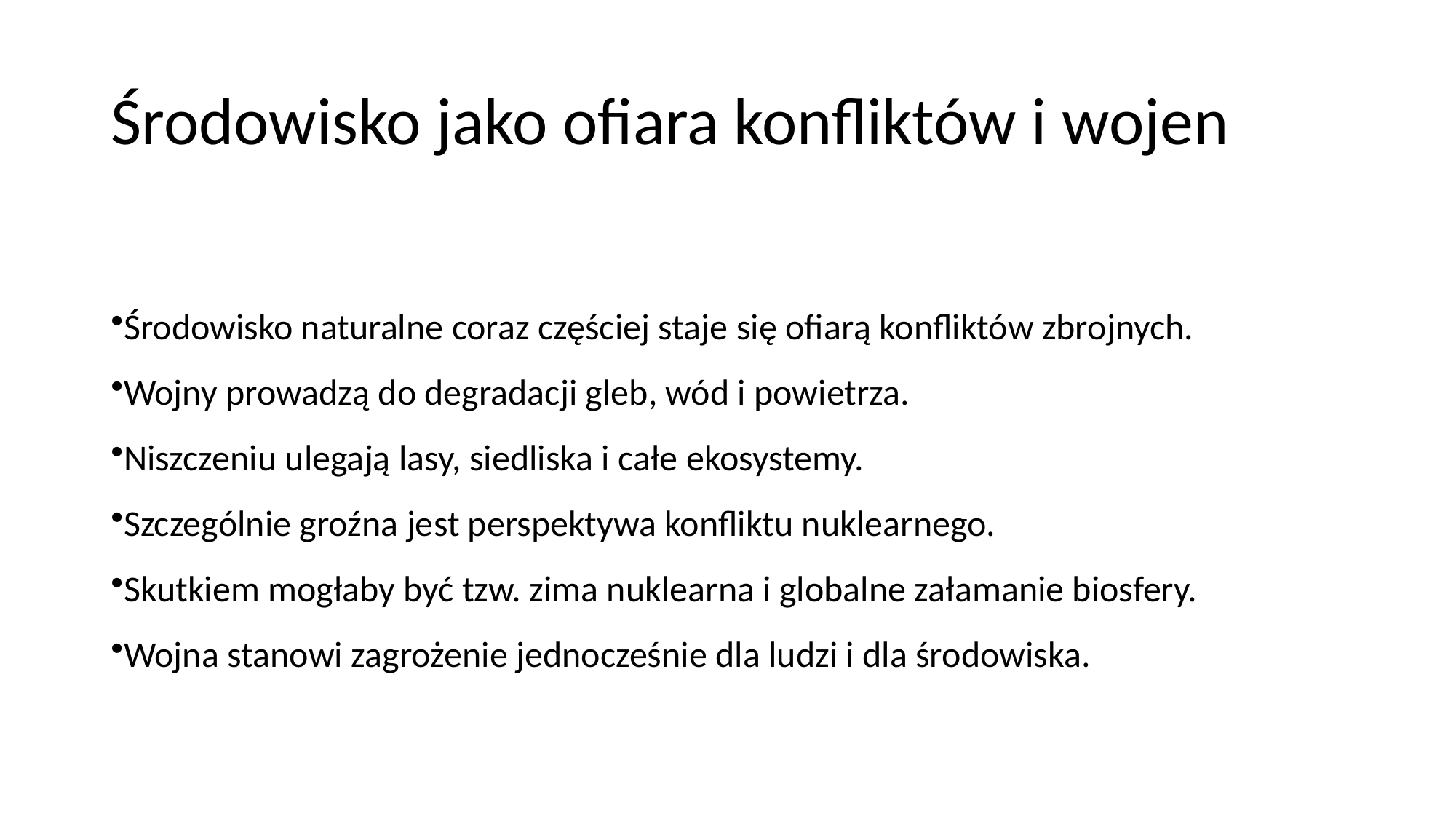

# Środowisko jako ofiara konfliktów i wojen
Środowisko naturalne coraz częściej staje się ofiarą konfliktów zbrojnych.
Wojny prowadzą do degradacji gleb, wód i powietrza.
Niszczeniu ulegają lasy, siedliska i całe ekosystemy.
Szczególnie groźna jest perspektywa konfliktu nuklearnego.
Skutkiem mogłaby być tzw. zima nuklearna i globalne załamanie biosfery.
Wojna stanowi zagrożenie jednocześnie dla ludzi i dla środowiska.